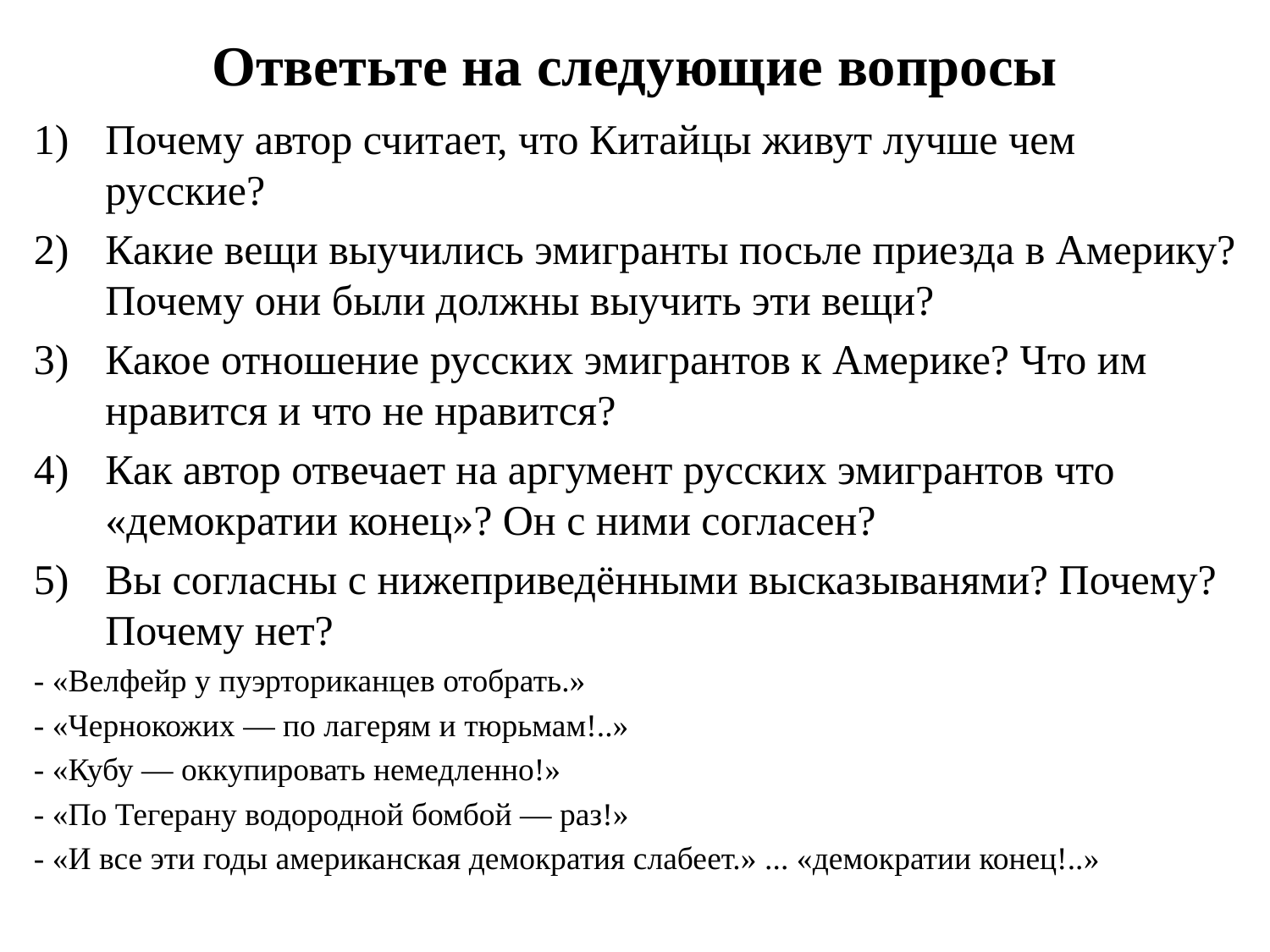

# Ответьте на следующие вопросы
Почему автор считает, что Китайцы живут лучше чем русские?
Какие вещи выучились эмигранты посьле приезда в Америку? Почему они были должны выучить эти вещи?
Какое отношение русских эмигрантов к Америке? Что им нравится и что не нравится?
Как автор отвечает на аргумент русских эмигрантов что «демократии конец»? Он с ними согласен?
Вы согласны с нижеприведёнными высказыванями? Почему? Почему нет?
- «Велфейр у пуэрториканцев отобрать.»
- «Чернокожих — по лагерям и тюрьмам!..»
- «Кубу — оккупировать немедленно!»
- «По Тегерану водородной бомбой — раз!»
- «И все эти годы американская демократия слабеет.» ... «демократии конец!..»